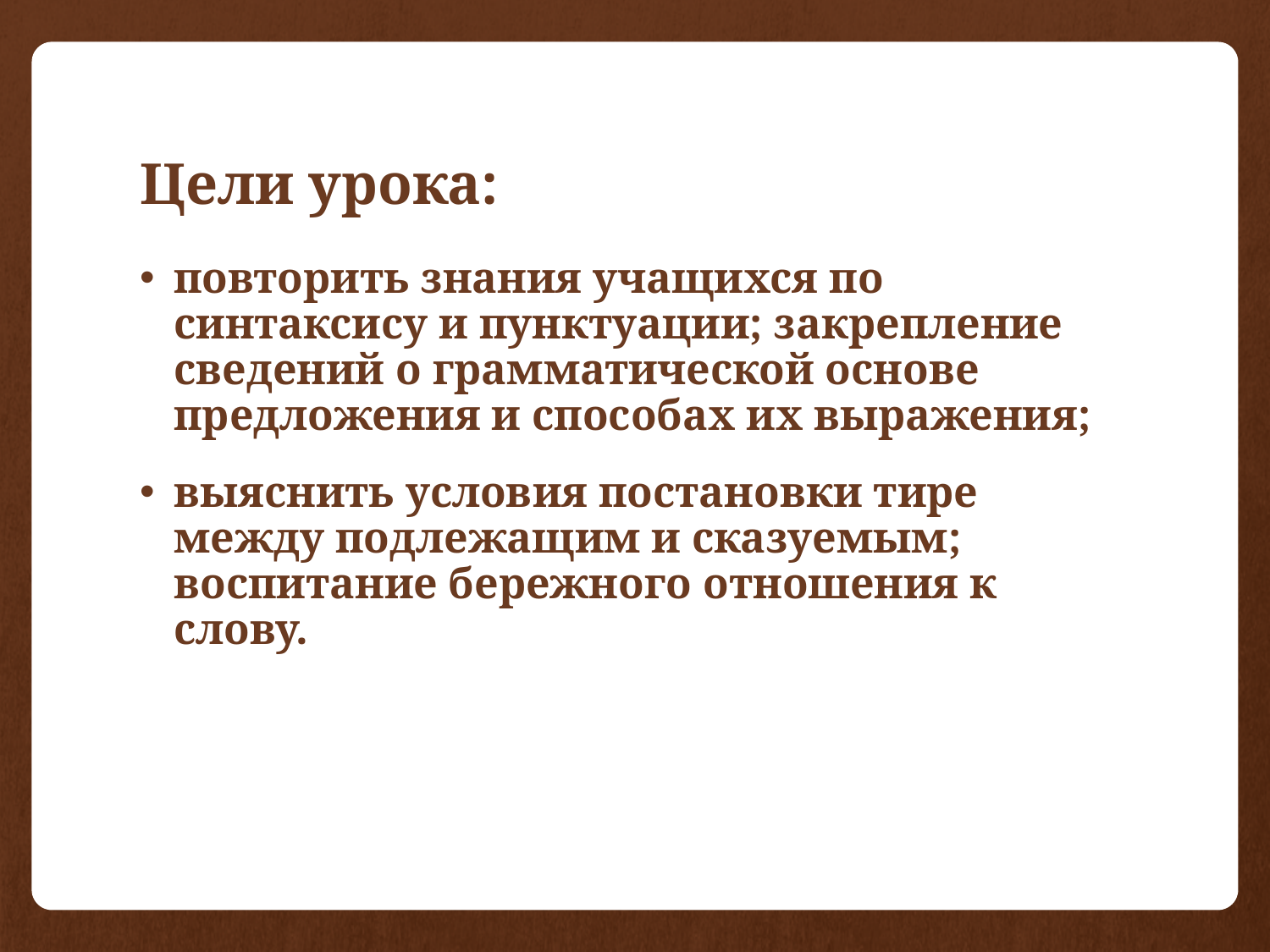

# Цели урока:
повторить знания учащихся по синтаксису и пунктуации; закрепление сведений о грамматической основе предложения и способах их выражения;
выяснить условия постановки тире между подлежащим и сказуемым; воспитание бережного отношения к слову.